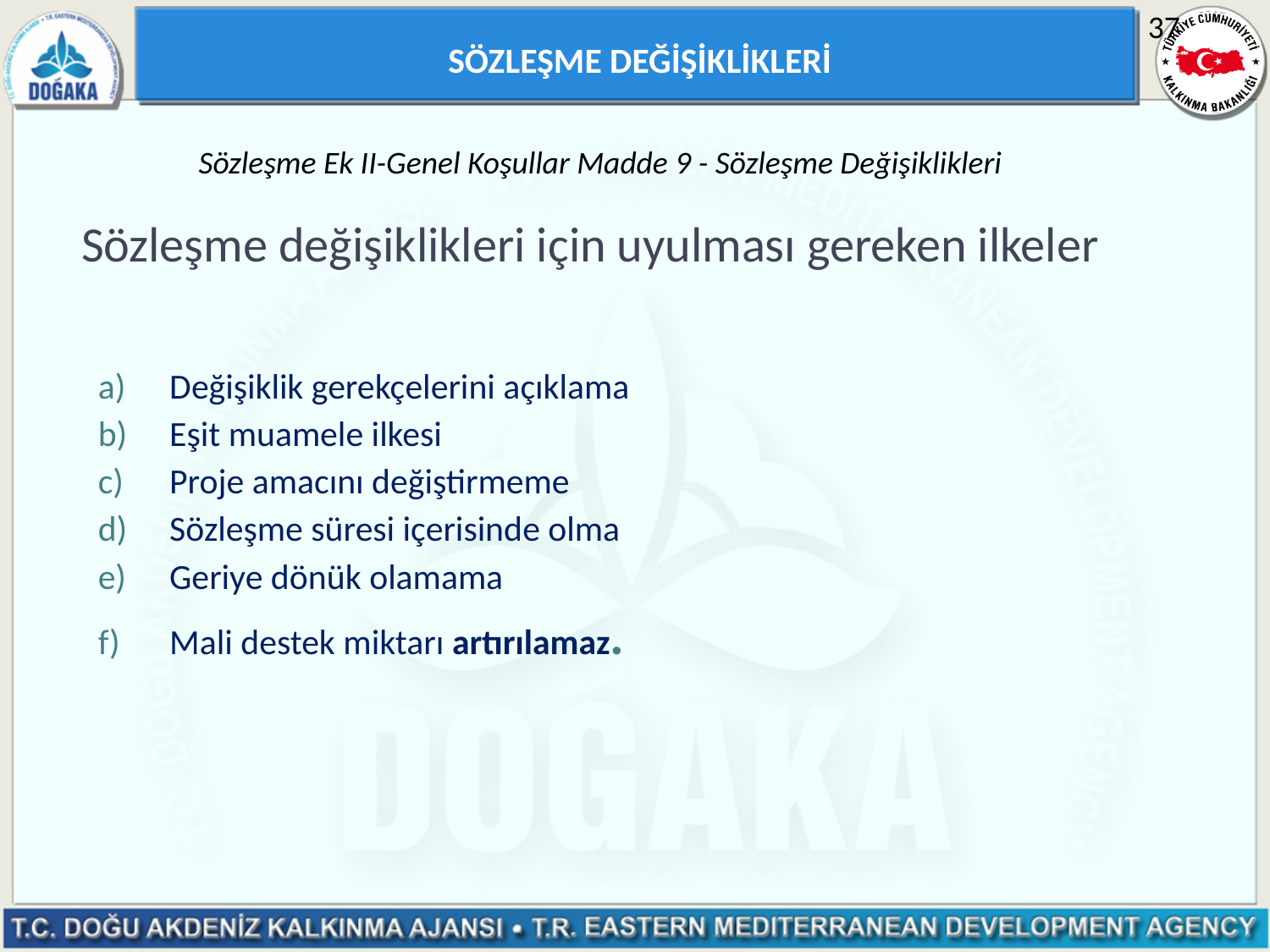

37
SÖZLEŞME DEĞİŞİKLİKLERİ
Sözleşme Ek II-Genel Koşullar Madde 9 - Sözleşme Değişiklikleri
# Sözleşme değişiklikleri için uyulması gereken ilkeler
Değişiklik gerekçelerini açıklama
Eşit muamele ilkesi
Proje amacını değiştirmeme
Sözleşme süresi içerisinde olma
Geriye dönük olamama
Mali destek miktarı artırılamaz.